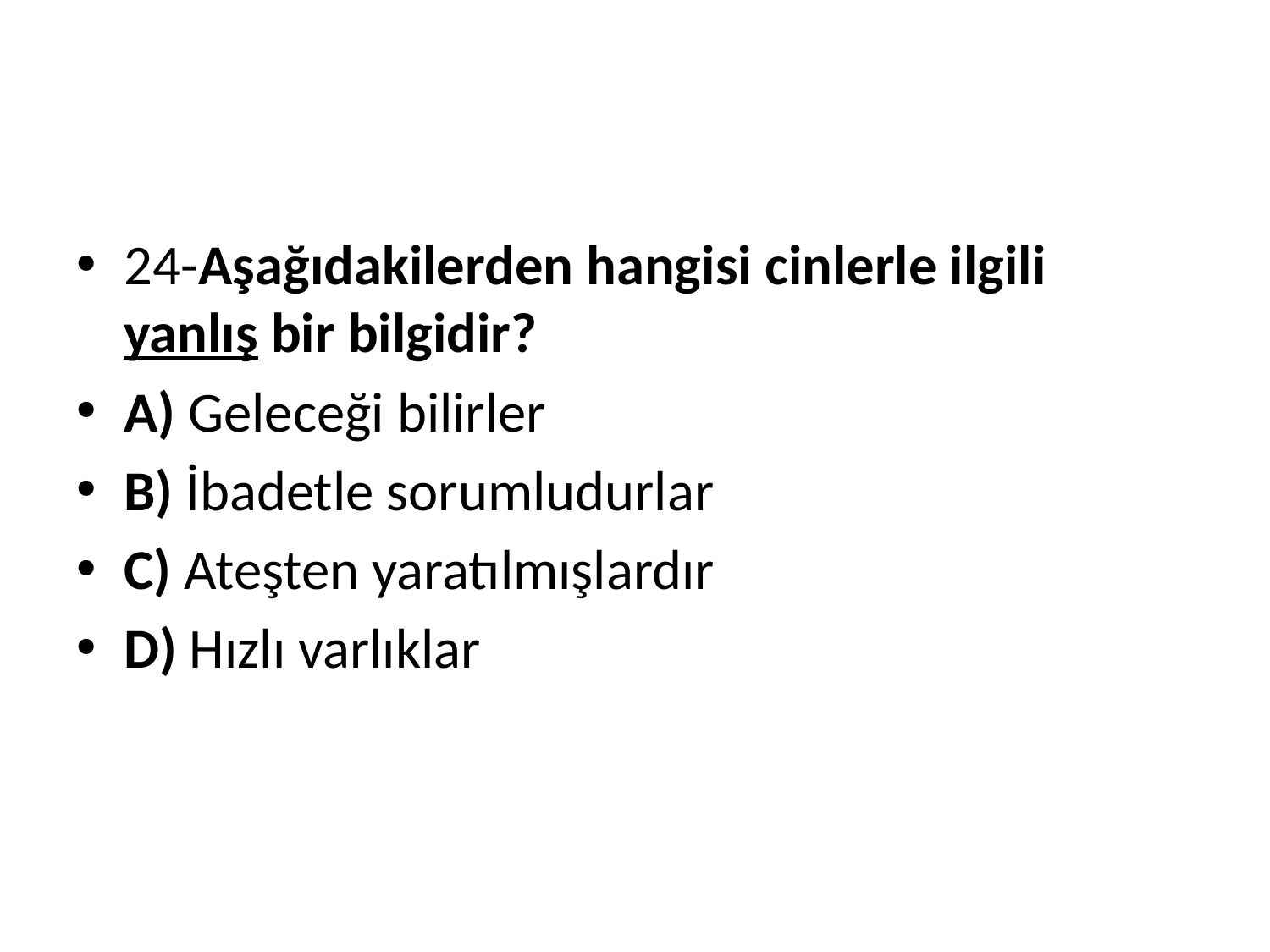

#
24-Aşağıdakilerden hangisi cinlerle ilgili yanlış bir bilgidir?
A) Geleceği bilirler
B) İbadetle sorumludurlar
C) Ateşten yaratılmışlardır
D) Hızlı varlıklar